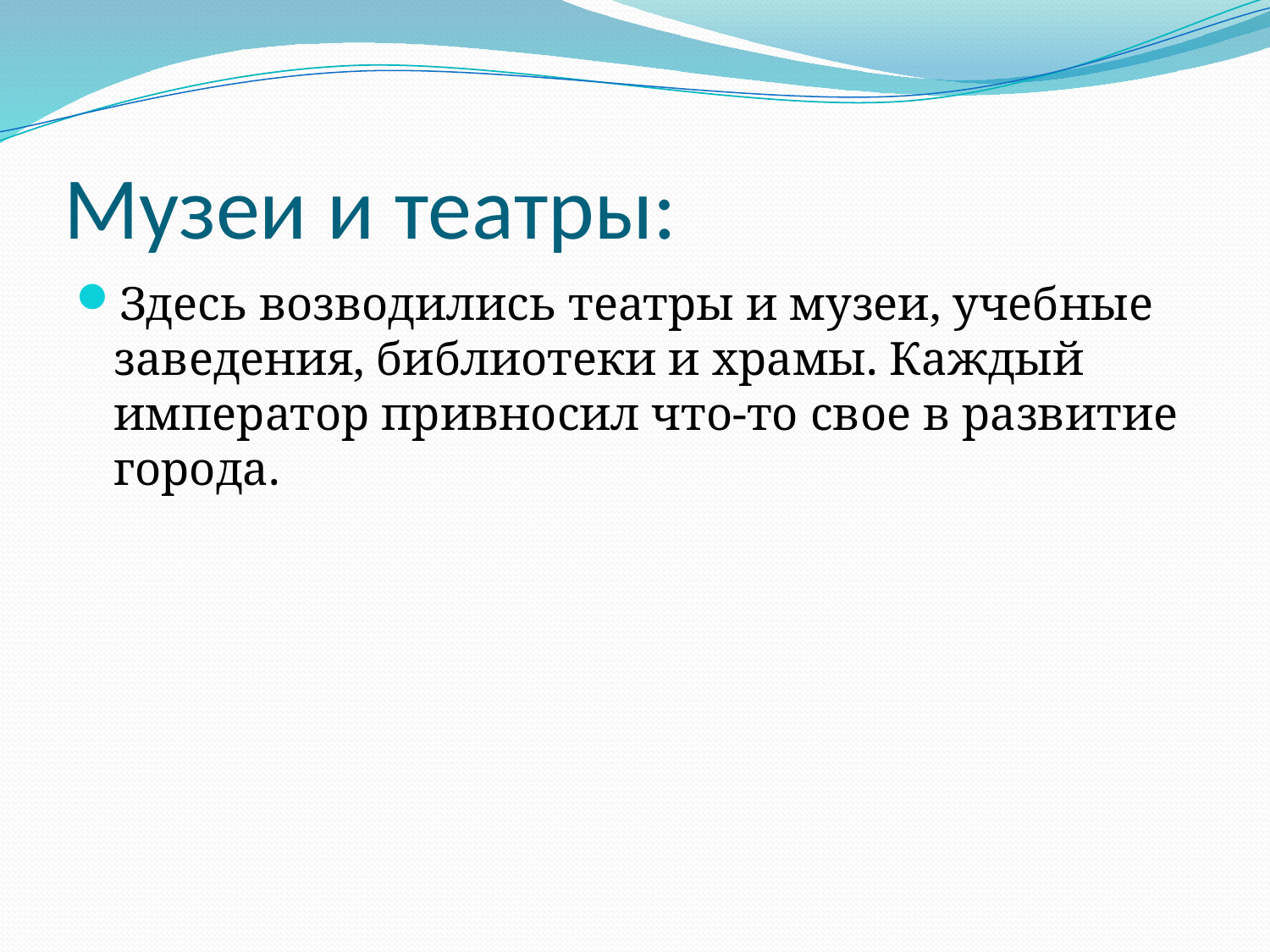

# Музеи и театры:
Здесь возводились театры и музеи, учебные заведения, библиотеки и храмы. Каждый император привносил что-то свое в развитие города.